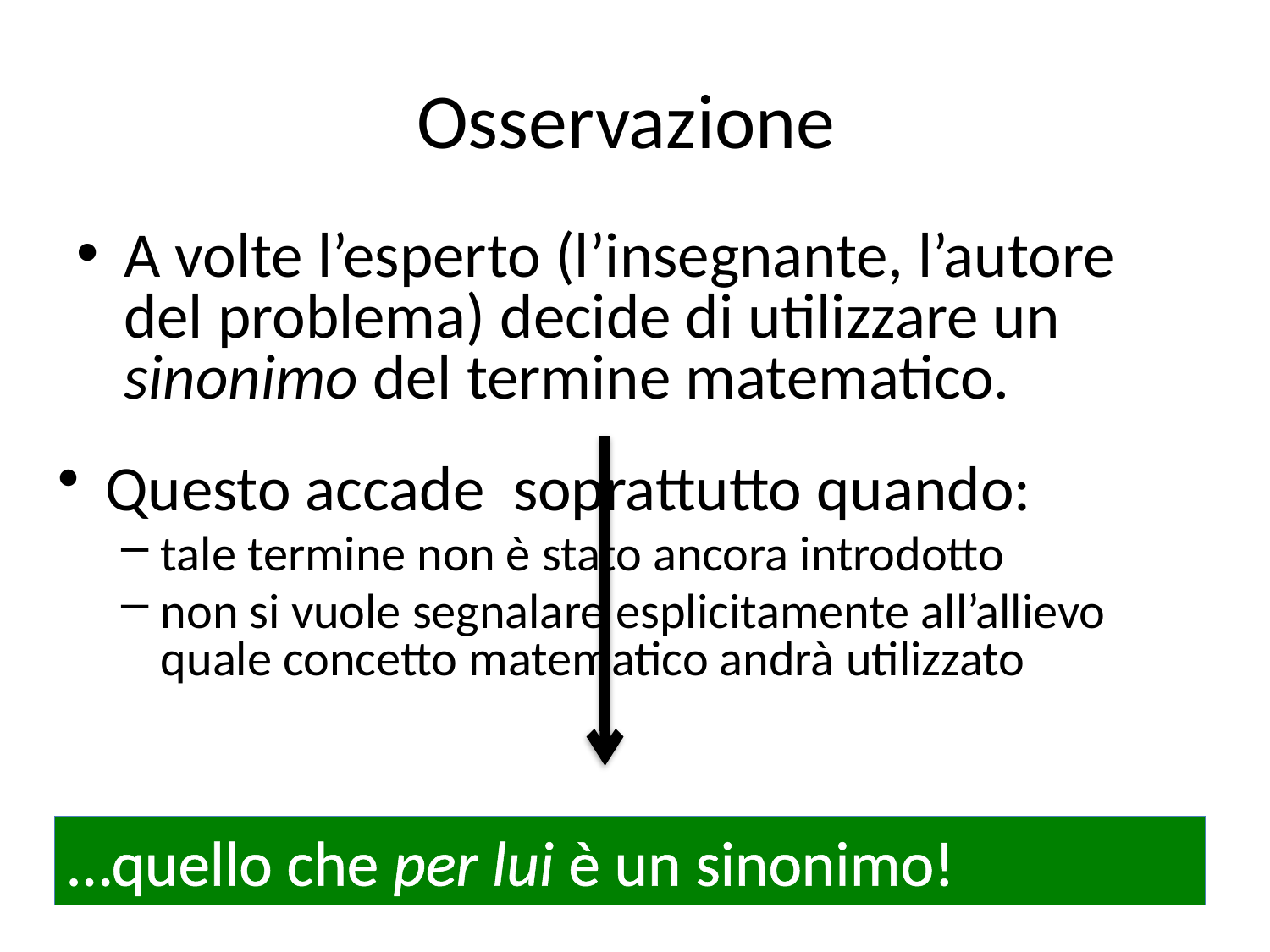

# Osservazione
A volte l’esperto (l’insegnante, l’autore del problema) decide di utilizzare un sinonimo del termine matematico.
Questo accade  soprattutto quando:
tale termine non è stato ancora introdotto
non si vuole segnalare esplicitamente all’allievo quale concetto matematico andrà utilizzato
…quello che per lui è un sinonimo!